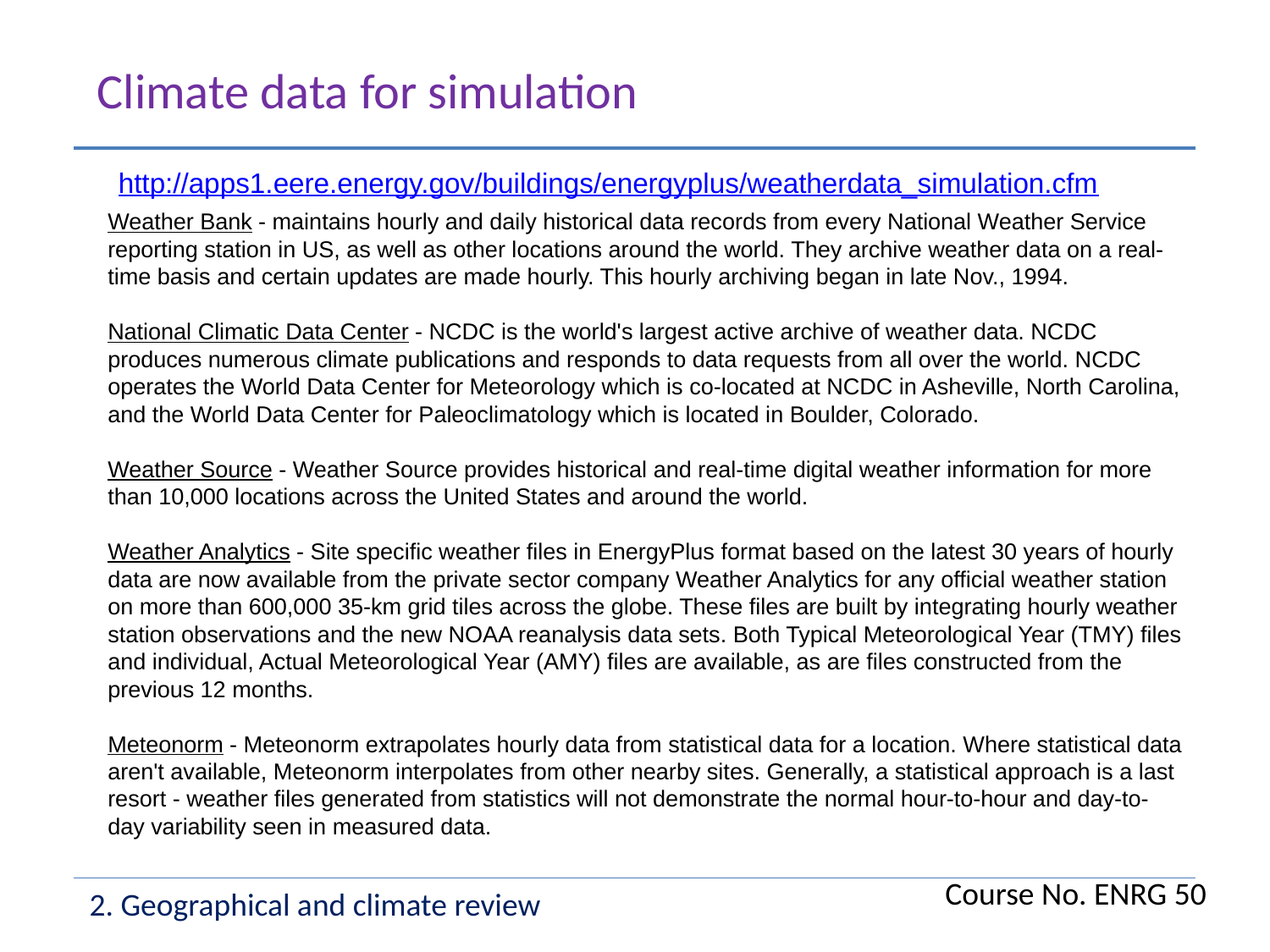

Climate data for simulation
http://apps1.eere.energy.gov/buildings/energyplus/weatherdata_simulation.cfm
Weather Bank - maintains hourly and daily historical data records from every National Weather Service reporting station in US, as well as other locations around the world. They archive weather data on a real-time basis and certain updates are made hourly. This hourly archiving began in late Nov., 1994.
National Climatic Data Center - NCDC is the world's largest active archive of weather data. NCDC produces numerous climate publications and responds to data requests from all over the world. NCDC operates the World Data Center for Meteorology which is co-located at NCDC in Asheville, North Carolina, and the World Data Center for Paleoclimatology which is located in Boulder, Colorado.
Weather Source - Weather Source provides historical and real-time digital weather information for more than 10,000 locations across the United States and around the world.
Weather Analytics - Site specific weather files in EnergyPlus format based on the latest 30 years of hourly data are now available from the private sector company Weather Analytics for any official weather station on more than 600,000 35-km grid tiles across the globe. These files are built by integrating hourly weather station observations and the new NOAA reanalysis data sets. Both Typical Meteorological Year (TMY) files and individual, Actual Meteorological Year (AMY) files are available, as are files constructed from the previous 12 months.
Meteonorm - Meteonorm extrapolates hourly data from statistical data for a location. Where statistical data aren't available, Meteonorm interpolates from other nearby sites. Generally, a statistical approach is a last resort ‐ weather files generated from statistics will not demonstrate the normal hour-to-hour and day-to-day variability seen in measured data.
Course No. ENRG 50
2. Geographical and climate review